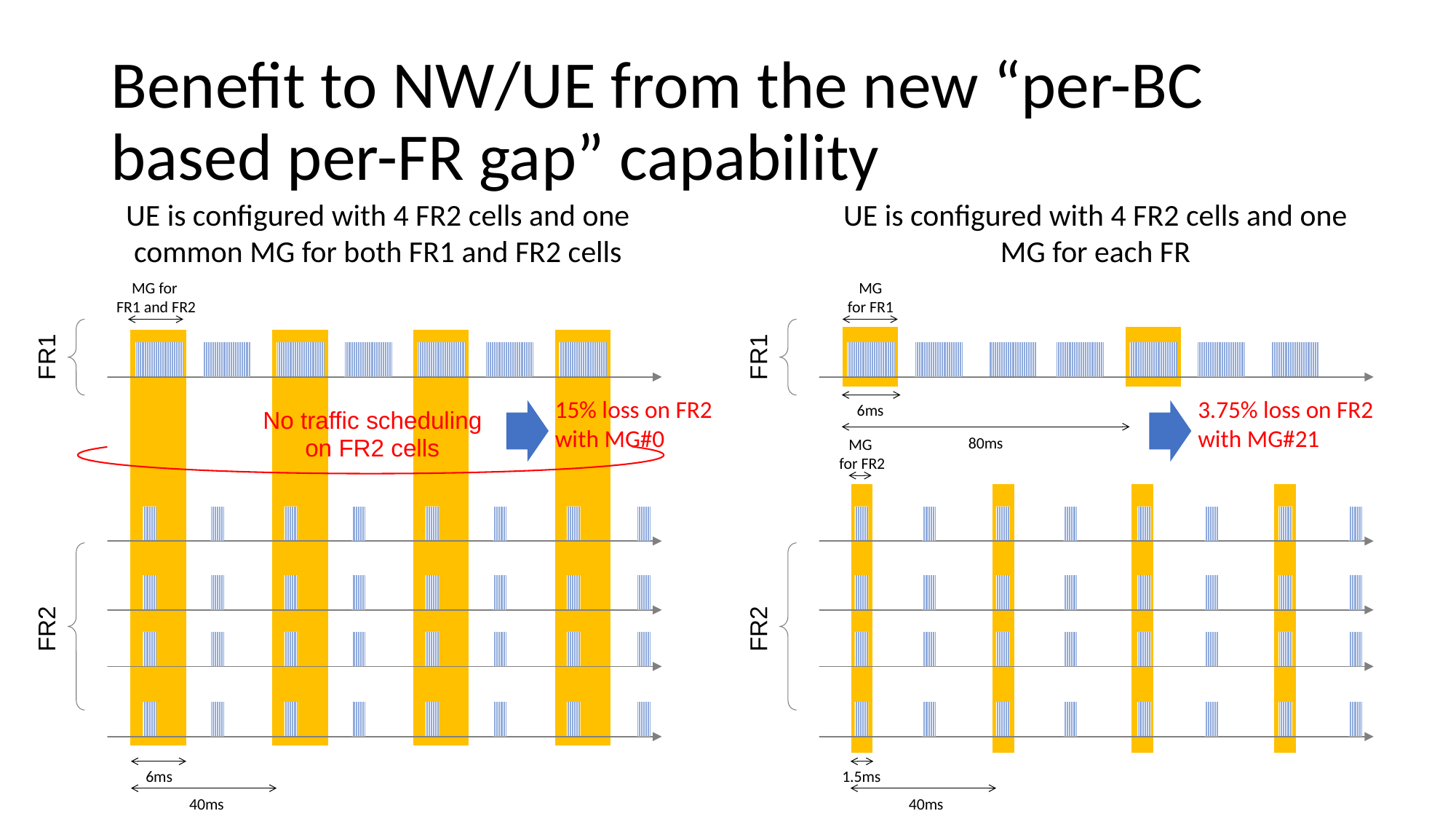

# Benefit to NW/UE from the new “per-BC based per-FR gap” capability
UE is configured with 4 FR2 cells and one common MG for both FR1 and FR2 cells
UE is configured with 4 FR2 cells and one MG for each FR
MG for
FR1 and FR2
MG
for FR1

FR1
FR1
15% loss on FR2
with MG#0
3.75% loss on FR2
with MG#21
6ms
No traffic scheduling
on FR2 cells

80ms
MG
for FR2

FR2
FR2

6ms
1.5ms
40ms
40ms